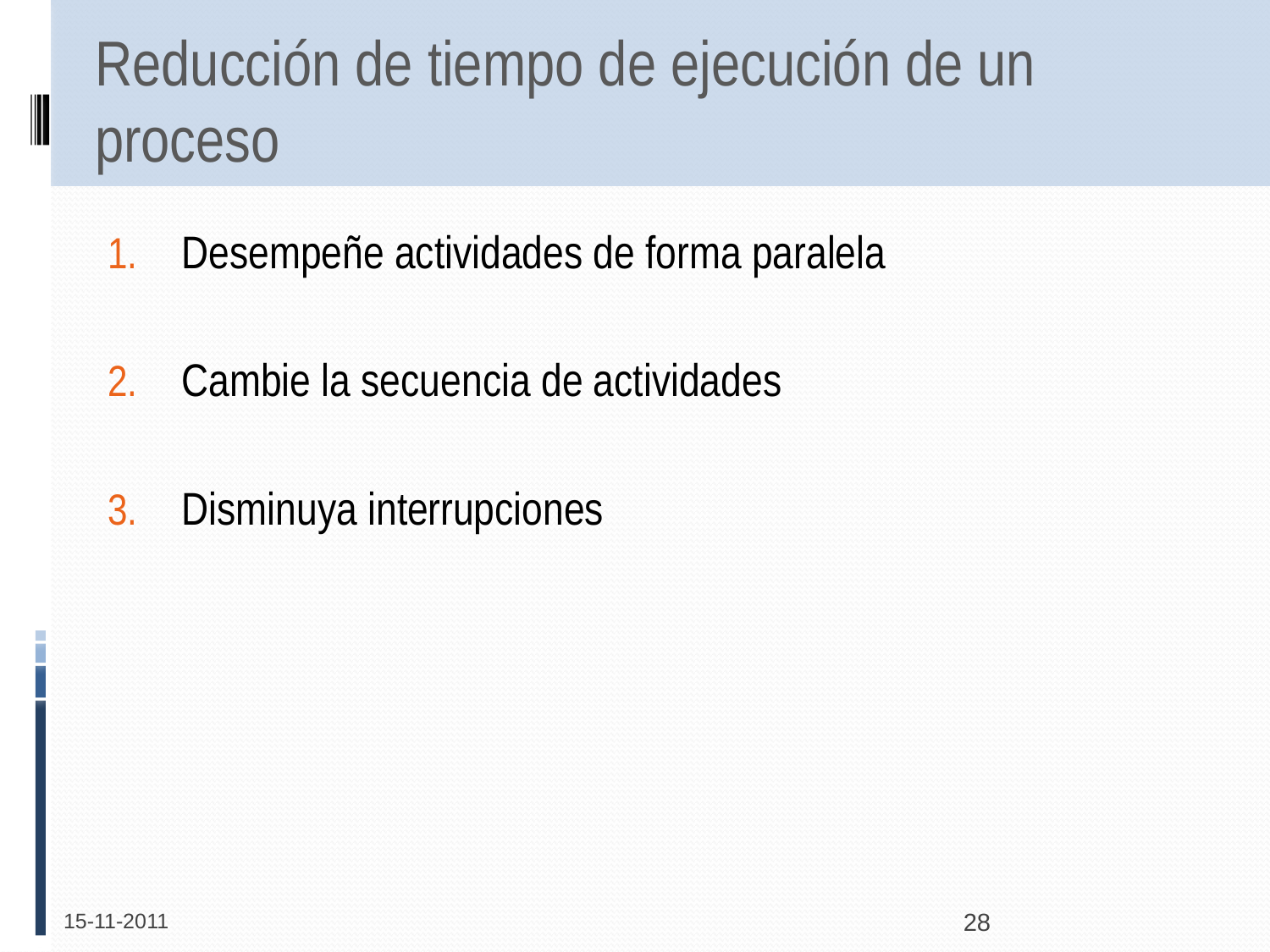

# Reducción de tiempo de ejecución de un proceso
Desempeñe actividades de forma paralela

Cambie la secuencia de actividades

Disminuya interrupciones

15-11-2011
28